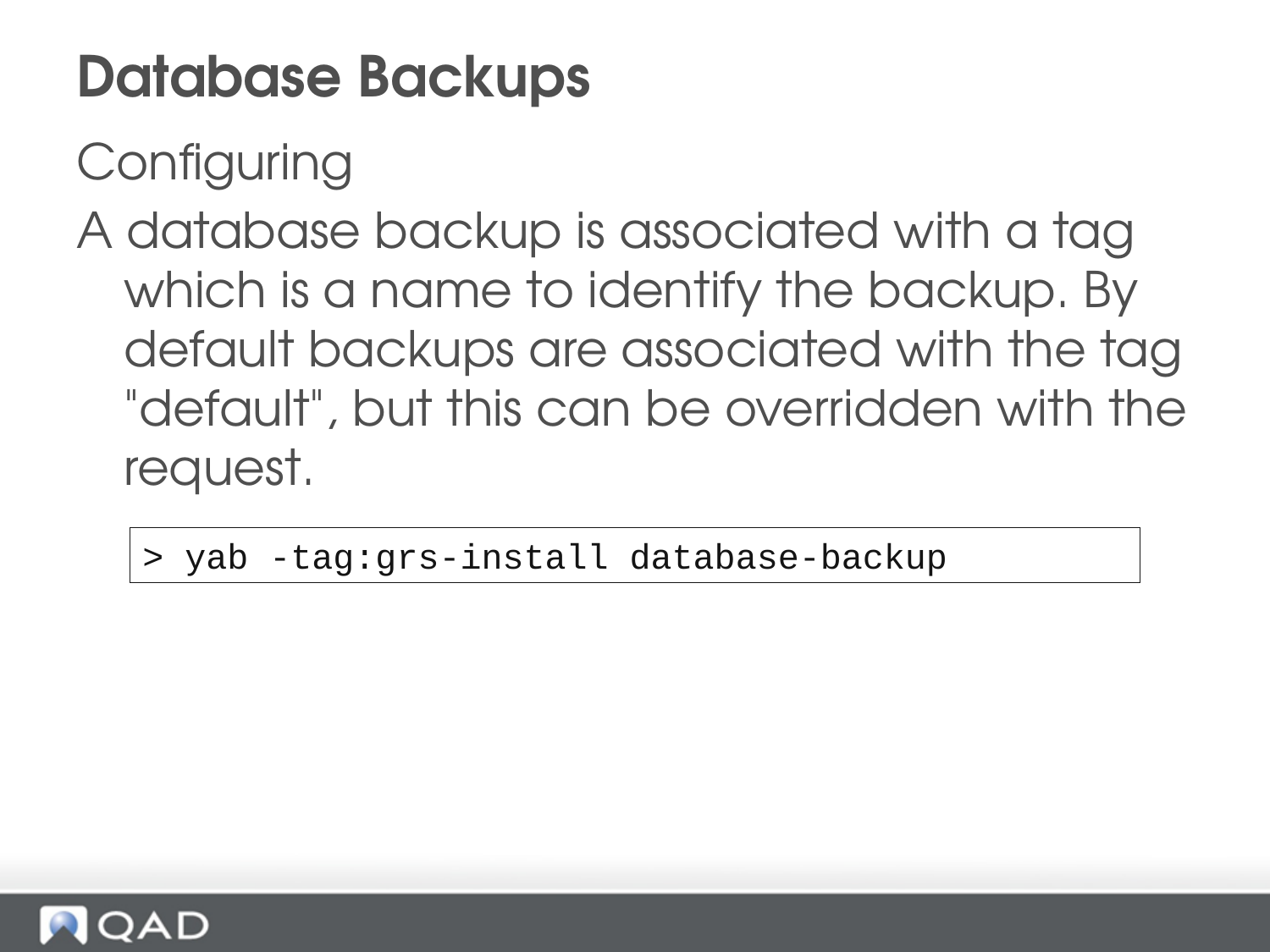

# Database Backups
Configuring
A database backup is associated with a tag which is a name to identify the backup. By default backups are associated with the tag "default", but this can be overridden with the request.
> yab -tag:grs-install database-backup